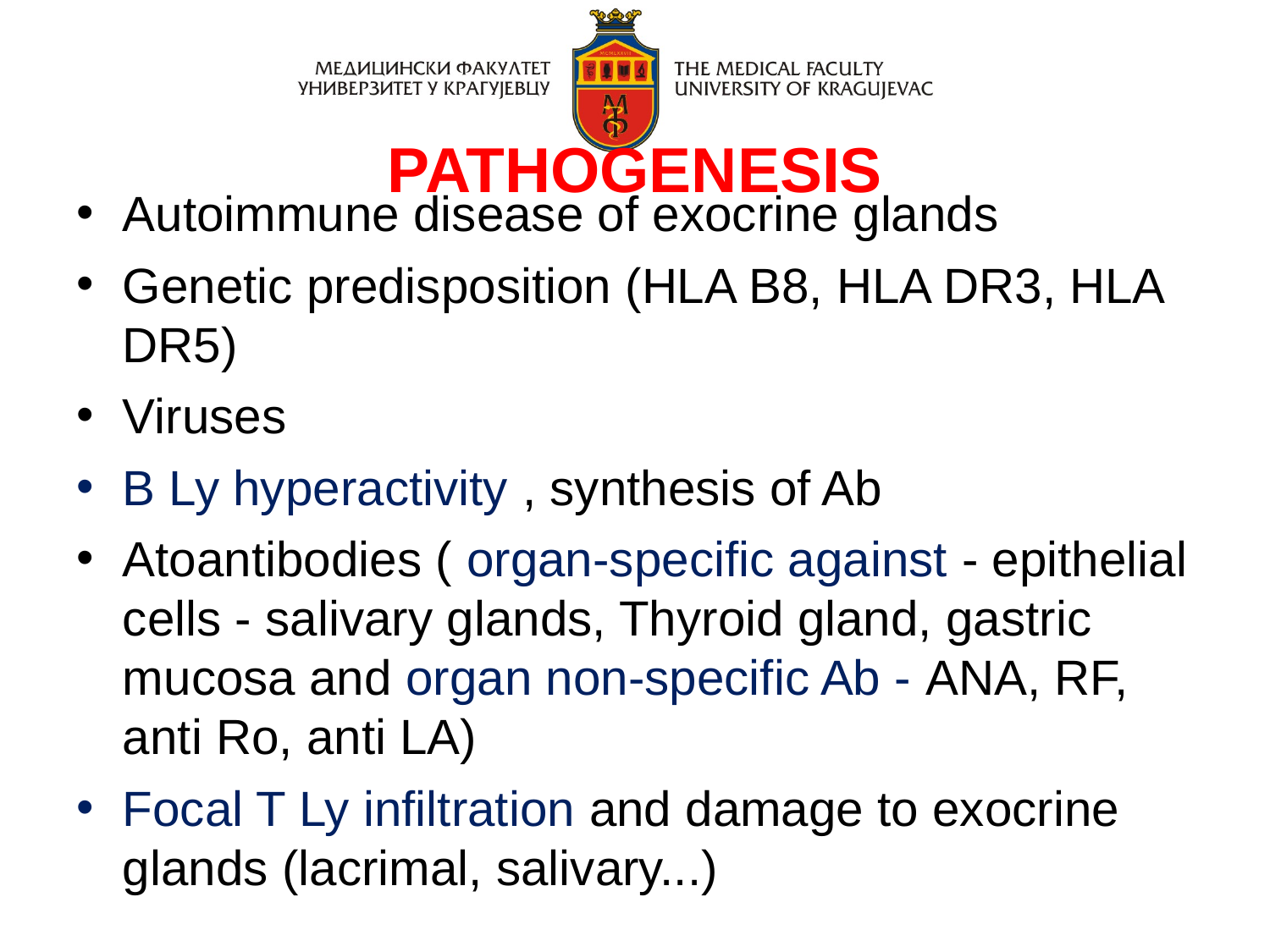

PATHOGENESIS
Autoimmune disease of exocrine glands
Genetic predisposition (HLA B8, HLA DR3, HLA DR5)
Viruses
B Ly hyperactivity , synthesis of Ab
Atoantibodies ( organ-specific against - epithelial cells - salivary glands, Thyroid gland, gastric mucosa and organ non-specific Ab - ANA, RF, anti Ro, anti LA)
Focal T Ly infiltration and damage to exocrine glands (lacrimal, salivary...)